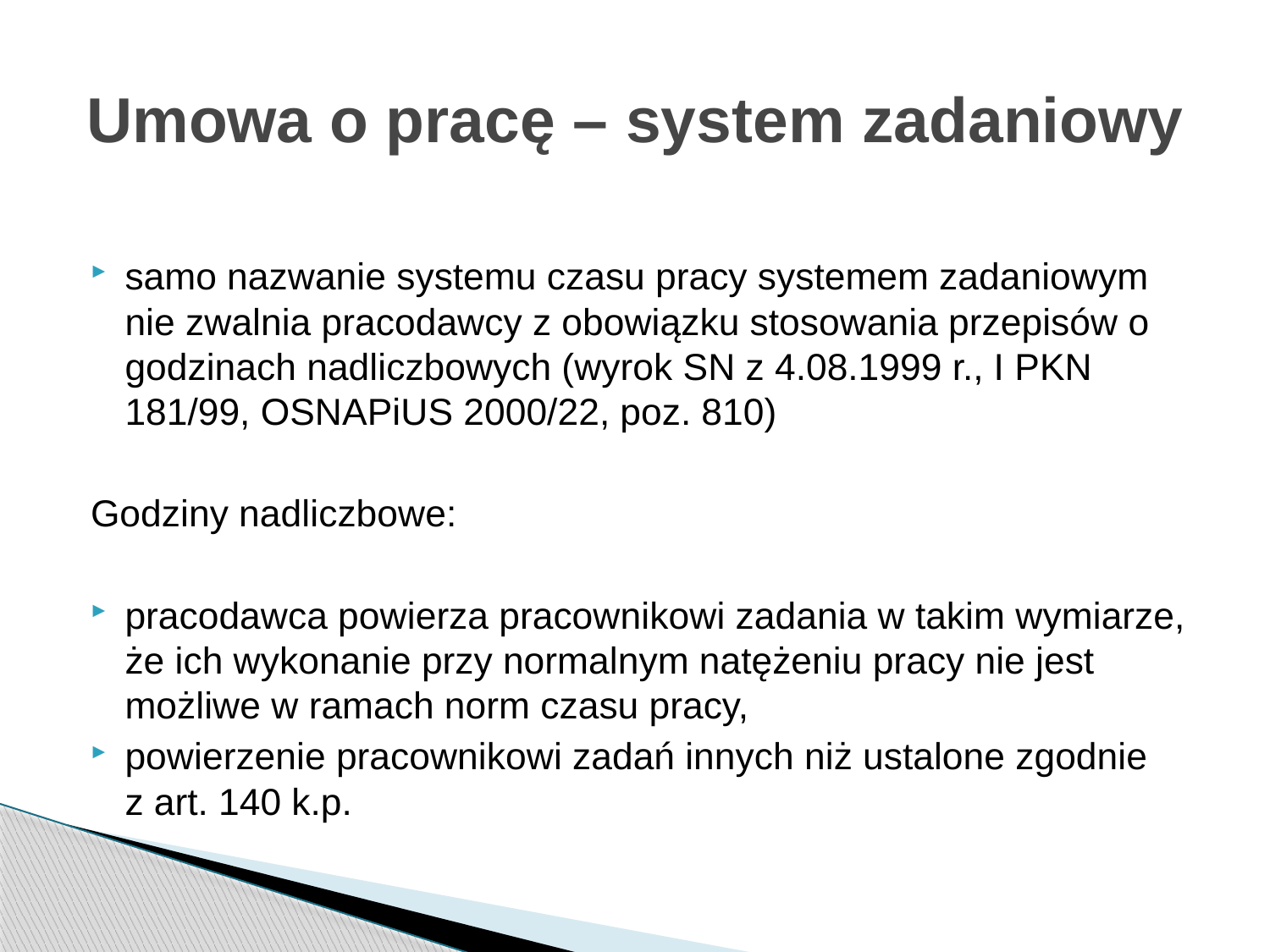

# Umowa o pracę – system zadaniowy

samo nazwanie systemu czasu pracy systemem zadaniowym nie zwalnia pracodawcy z obowiązku stosowania przepisów o godzinach nadliczbowych (wyrok SN z 4.08.1999 r., I PKN 181/99, OSNAPiUS 2000/22, poz. 810)

Godziny nadliczbowe:

pracodawca powierza pracownikowi zadania w takim wymiarze, że ich wykonanie przy normalnym natężeniu pracy nie jest możliwe w ramach norm czasu pracy,
powierzenie pracownikowi zadań innych niż ustalone zgodnie z art. 140 k.p.